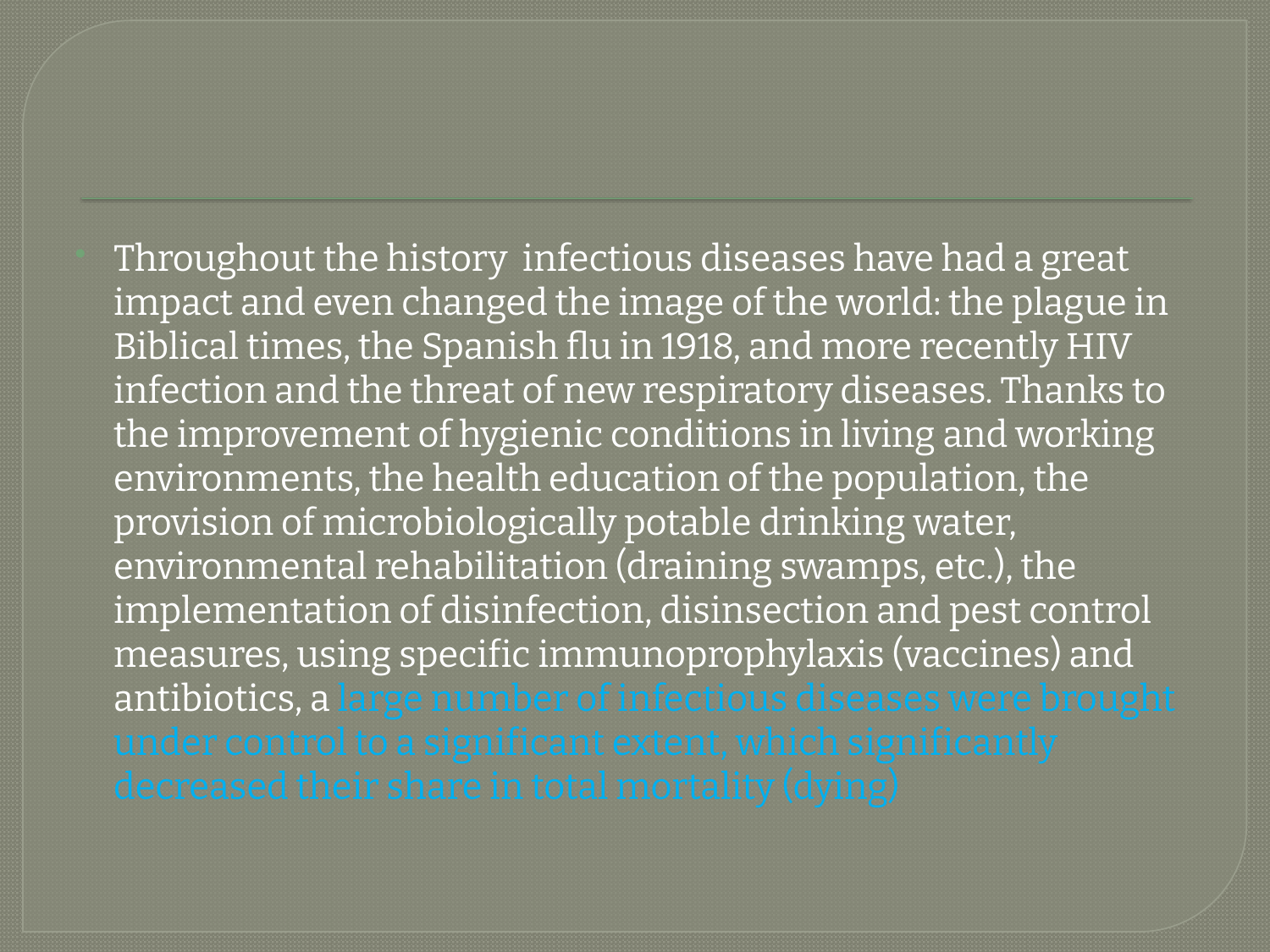

#
Throughout the history  infectious diseases have had a great impact and even changed the image of the world: the plague in Biblical times, the Spanish flu in 1918, and more recently HIV infection and the threat of new respiratory diseases. Thanks to the improvement of hygienic conditions in living and working environments, the health education of the population, the provision of microbiologically potable drinking water, environmental rehabilitation (draining swamps, etc.), the implementation of disinfection, disinsection and pest control measures, using specific immunoprophylaxis (vaccines) and antibiotics, a large number of infectious diseases were brought under control to a significant extent, which significantly decreased their share in total mortality (dying)